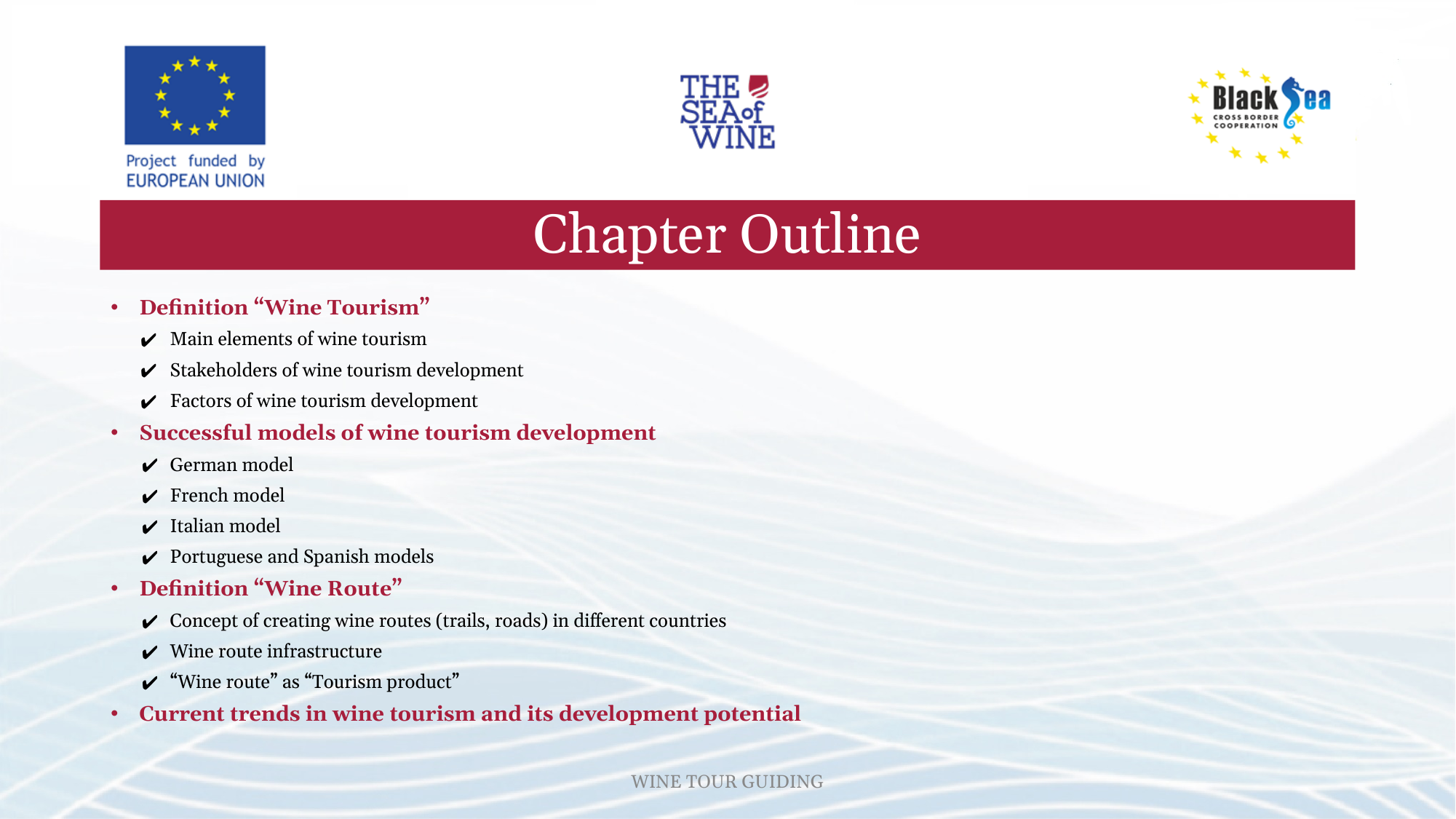

# Chapter Outline
Definition “Wine Tourism”
Main elements of wine tourism
Stakeholders of wine tourism development
Factors of wine tourism development
Successful models of wine tourism development
German model
French model
Italian model
Portuguese and Spanish models
Definition “Wine Route”
Concept of creating wine routes (trails, roads) in different countries
Wine route infrastructure
“Wine route” as “Tourism product”
Current trends in wine tourism and its development potential
WINE TOUR GUIDING